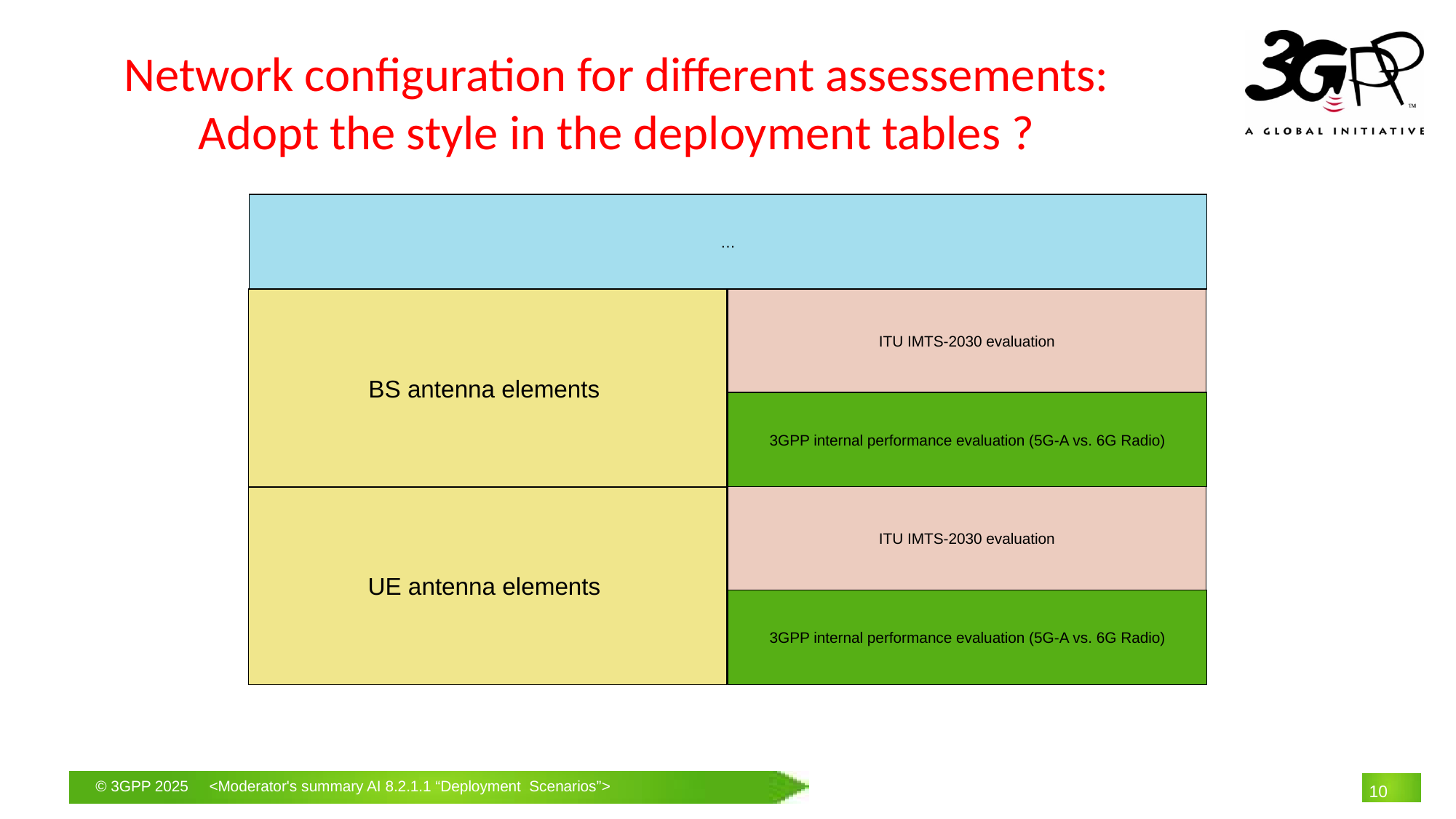

# Network configuration for different assessements: Adopt the style in the deployment tables ?
…
BS antenna elements
ITU IMTS-2030 evaluation
3GPP internal performance evaluation (5G-A vs. 6G Radio)
UE antenna elements
ITU IMTS-2030 evaluation
3GPP internal performance evaluation (5G-A vs. 6G Radio)
10